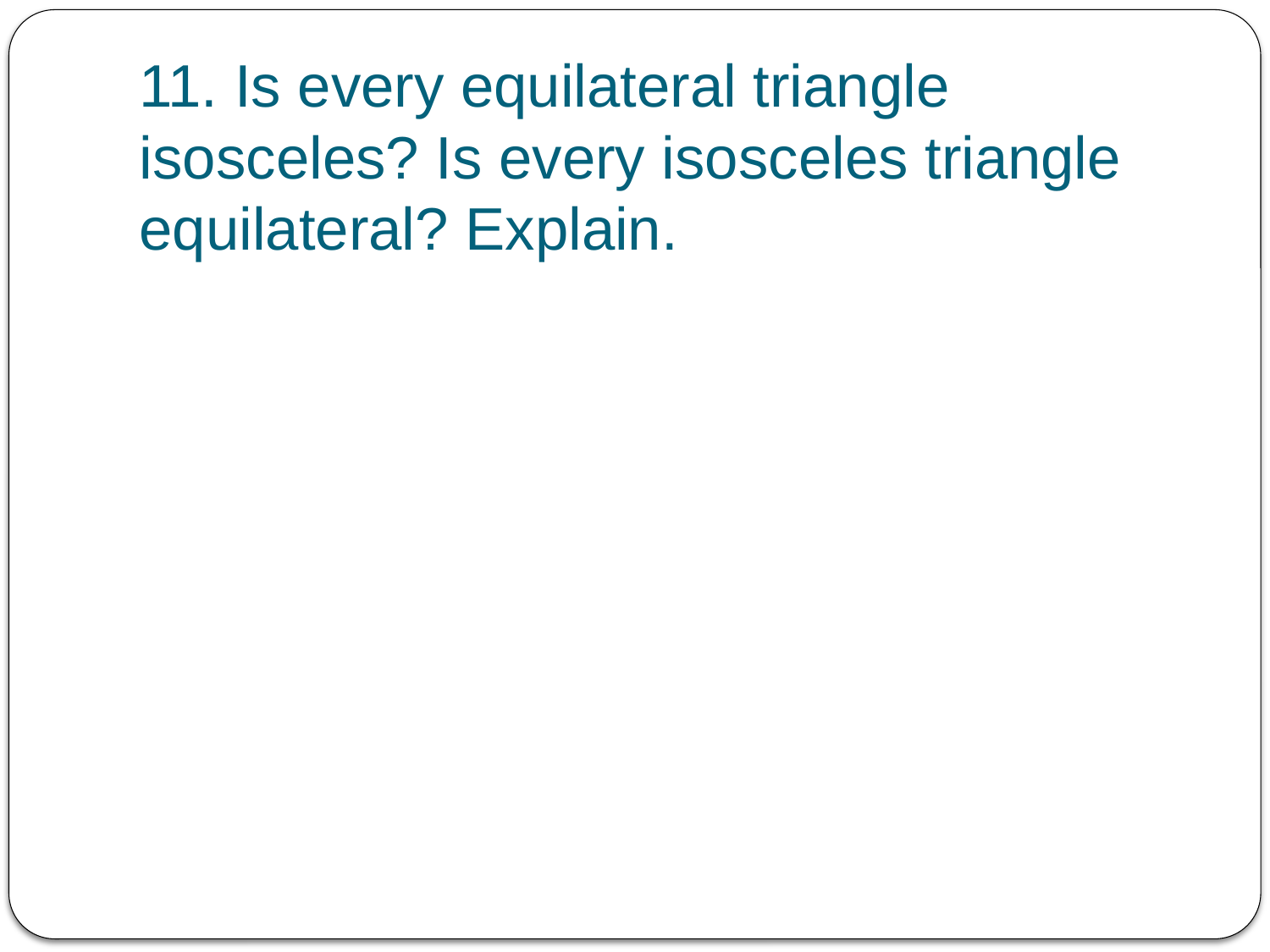

# 11. Is every equilateral triangle isosceles? Is every isosceles triangle equilateral? Explain.